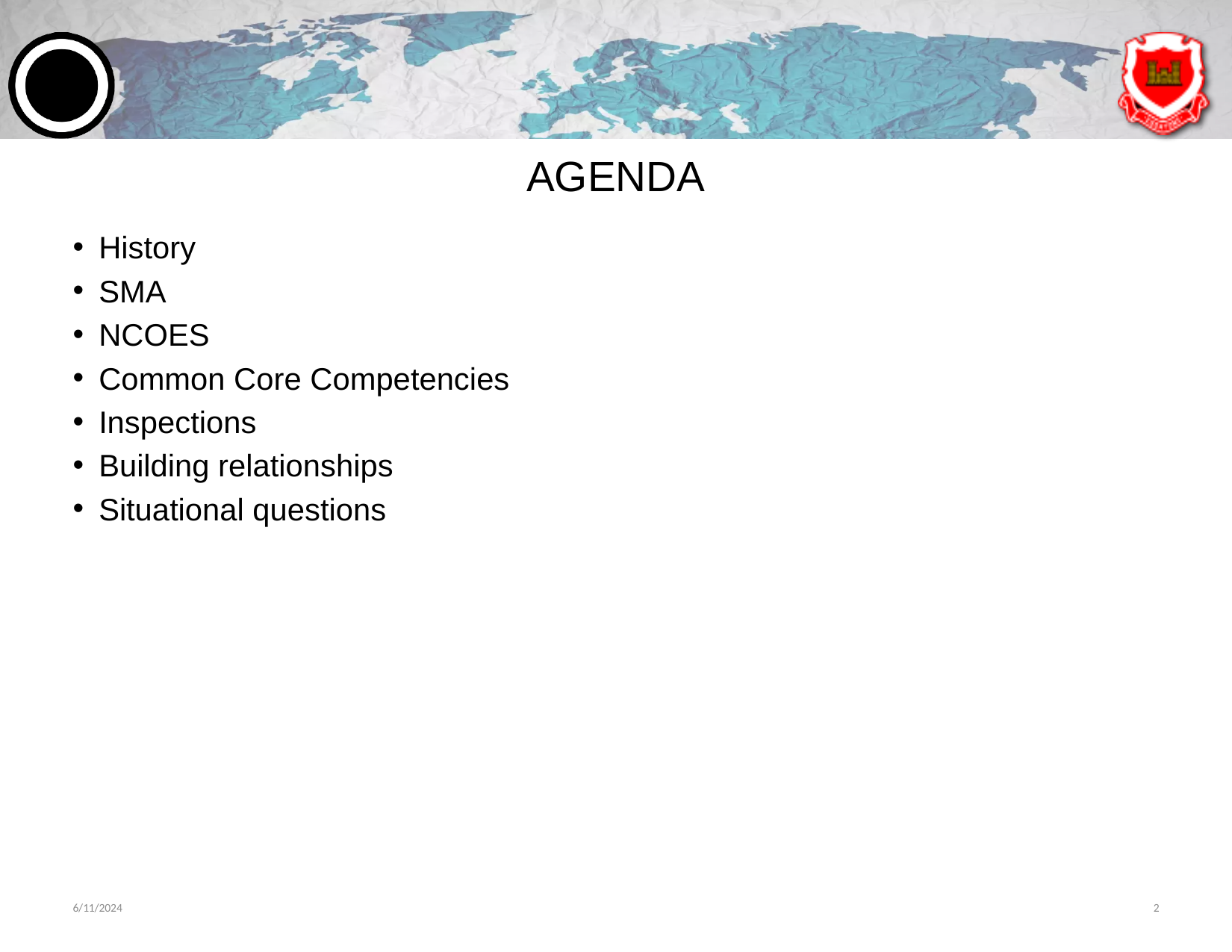

# AGENDA
History
SMA
NCOES
Common Core Competencies
Inspections
Building relationships
Situational questions
6/11/2024
2